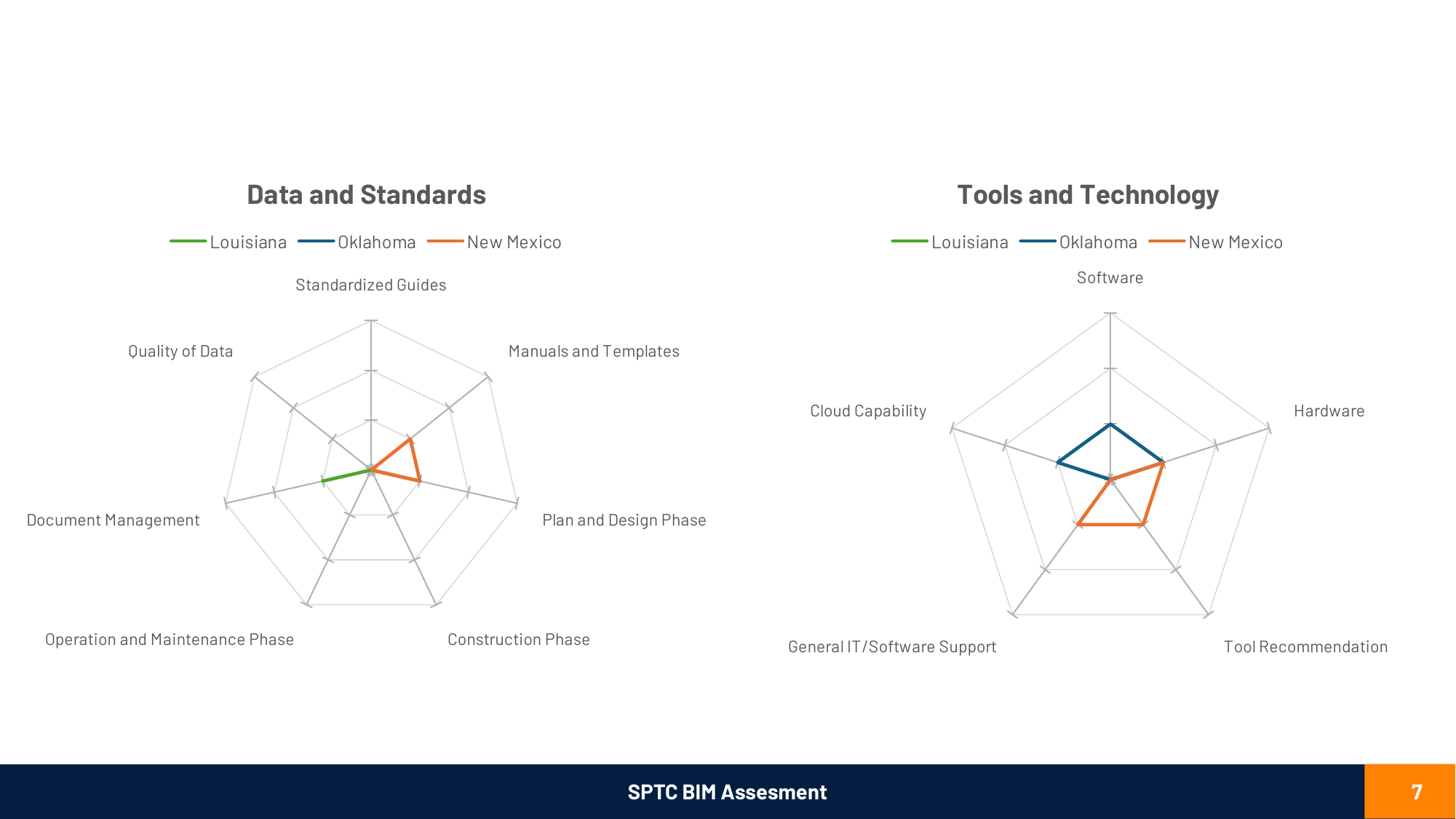

### Chart: Data and Standards

| Category |  |  |  |
|---|---|---|---|
| Standardized Guides | 0.0 | 0.0 | 0.0 |
| Manuals and Templates | 0.0 | 0.0 | 1.0 |
| Plan and Design Phase | 1.0 | 0.0 | 1.0 |
| Construction Phase | 0.0 | 0.0 | 0.0 |
| Operation and Maintenance Phase | 0.0 | 0.0 | 0.0 |
| Document Management | 1.0 | 0.0 | 0.0 |
| Quality of Data | 0.0 | 0.0 | 0.0 |

### Chart: Tools and Technology

| Category |  |  |  |
|---|---|---|---|
| Software | 0.0 | 1.0 | 0.0 |
| Hardware | 0.0 | 1.0 | 1.0 |
| Tool Recommendation | 0.0 | 0.0 | 1.0 |
| General IT/Software Support | 0.0 | 0.0 | 1.0 |
| Cloud Capability | 0.0 | 1.0 | 0.0 |
SPTC BIM Assesment
7